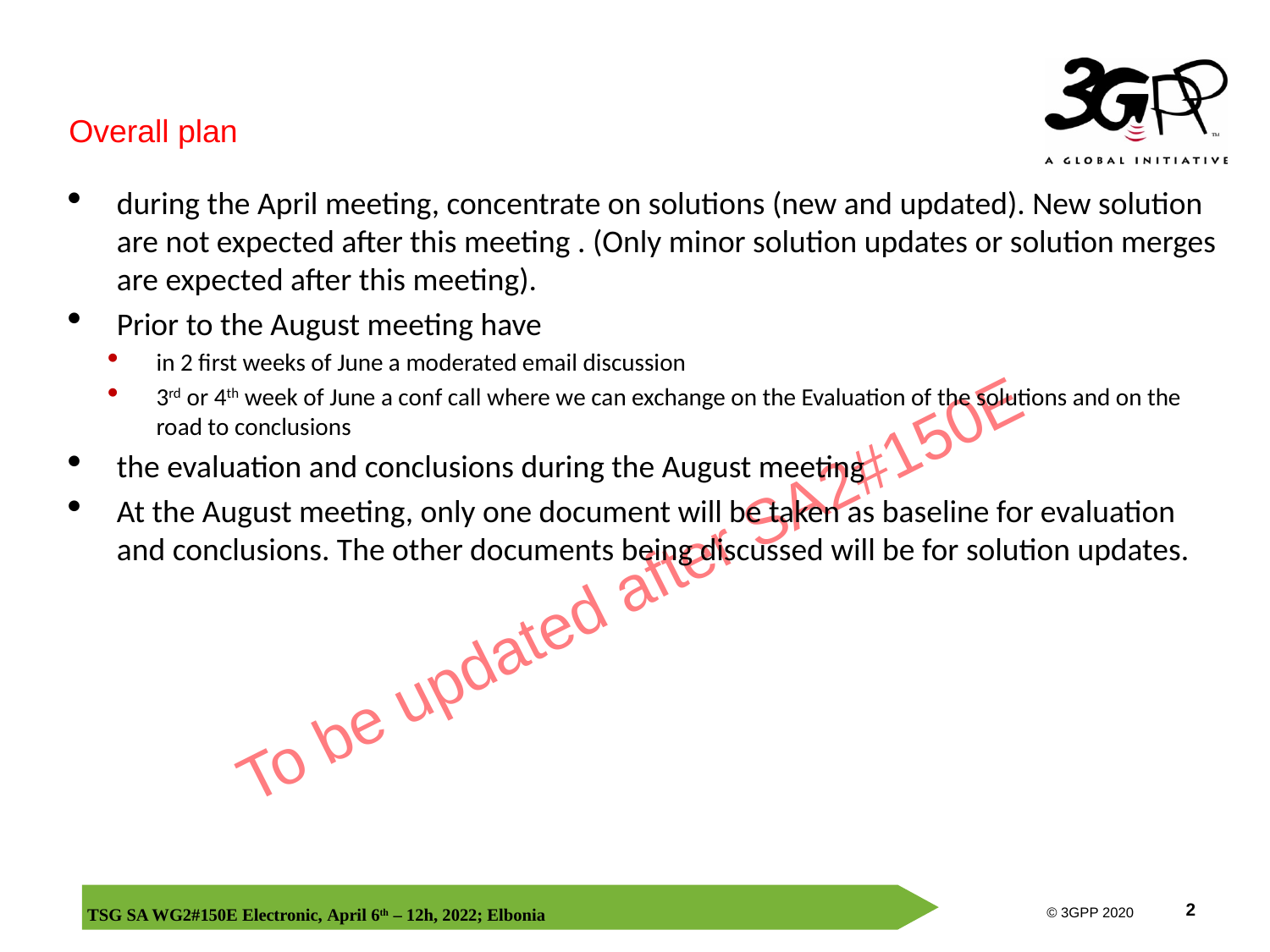

#
Overall plan

during the April meeting, concentrate on solutions (new and updated). New solution are not expected after this meeting . (Only minor solution updates or solution merges are expected after this meeting).
Prior to the August meeting have
in 2 first weeks of June a moderated email discussion
3rd or 4th week of June a conf call where we can exchange on the Evaluation of the solutions and on the road to conclusions
the evaluation and conclusions during the August meeting
At the August meeting, only one document will be taken as baseline for evaluation and conclusions. The other documents being discussed will be for solution updates.